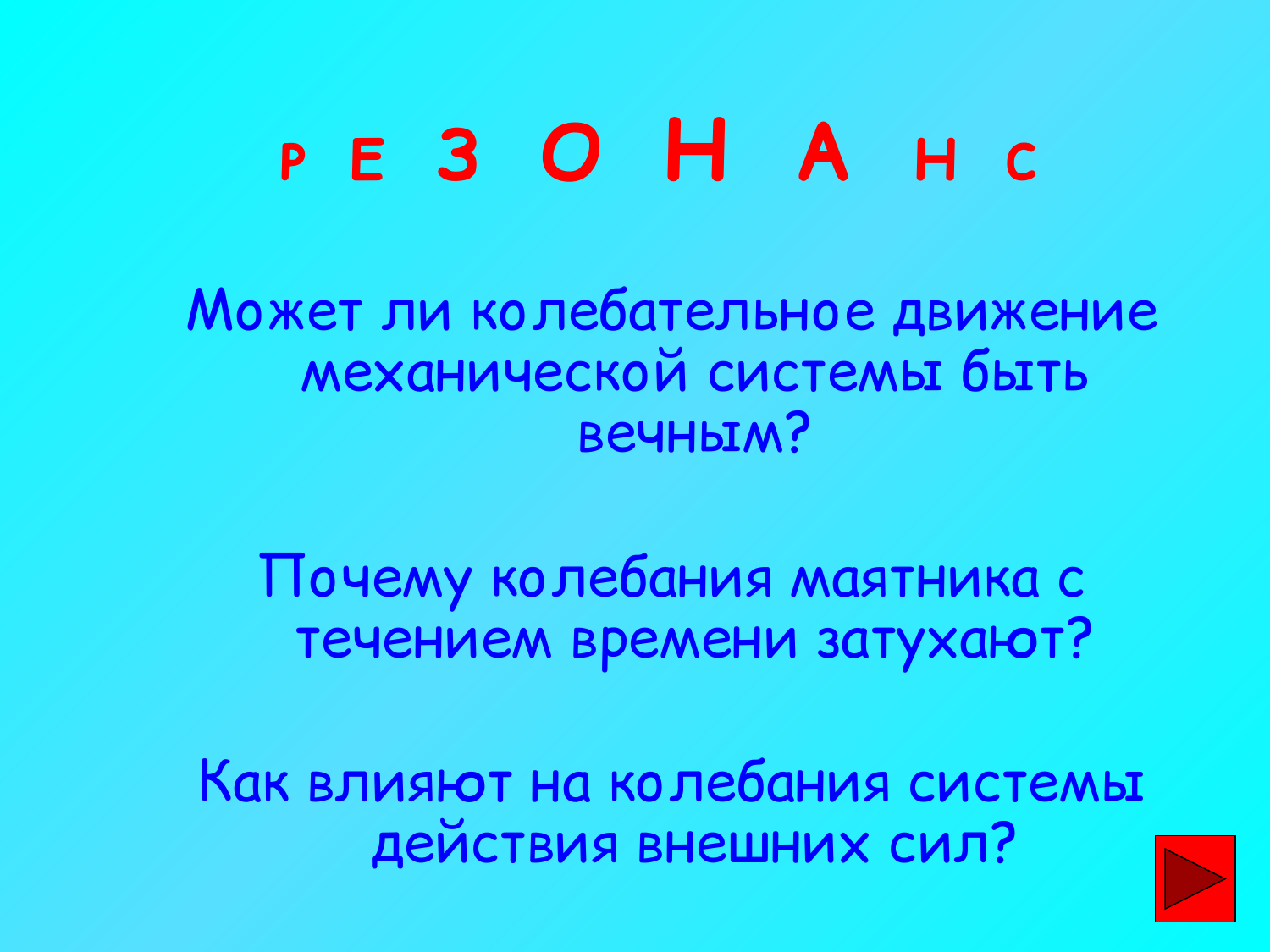

# Р  Е  З  О  Н  А  Н  С
Может ли колебательное движение механической системы быть вечным?

Почему колебания маятника с течением времени затухают?

Как влияют на колебания системы действия внешних сил?